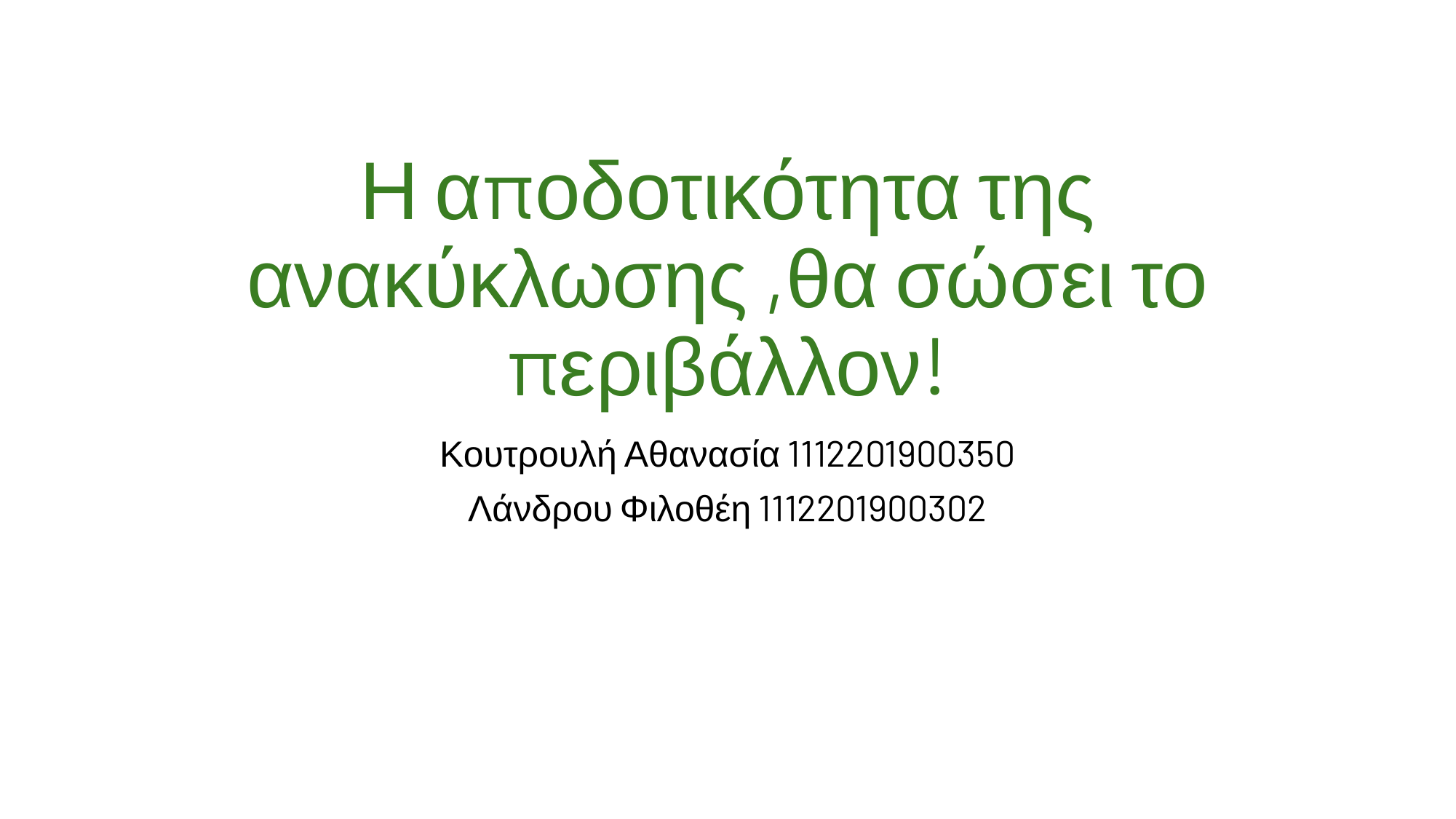

# Η αποδοτικότητα της ανακύκλωσης ,θα σώσει το περιβάλλον!
Κουτρουλή Αθανασία 1112201900350
Λάνδρου Φιλοθέη 1112201900302